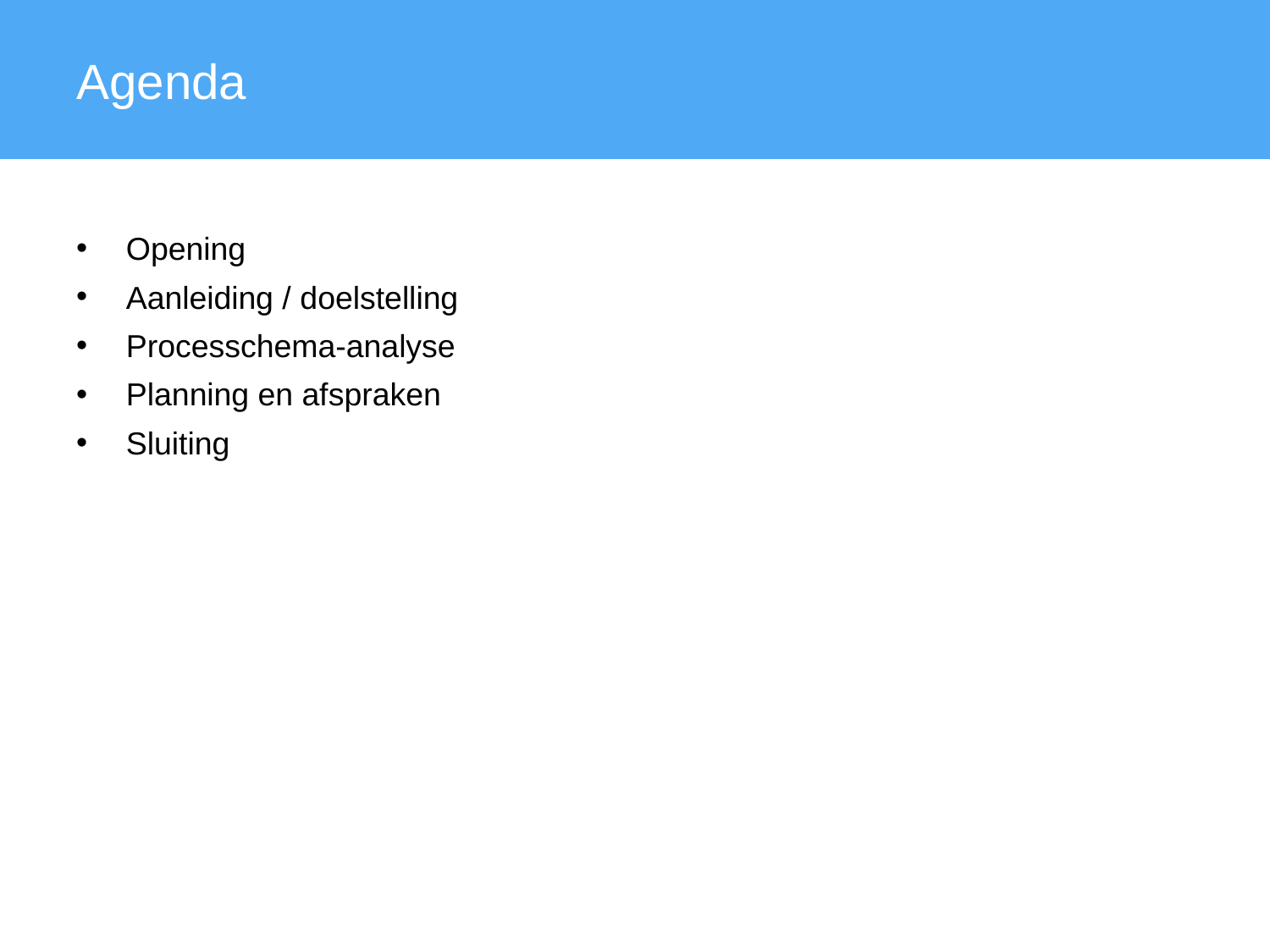

Agenda
Opening
Aanleiding / doelstelling
Processchema-analyse
Planning en afspraken
Sluiting